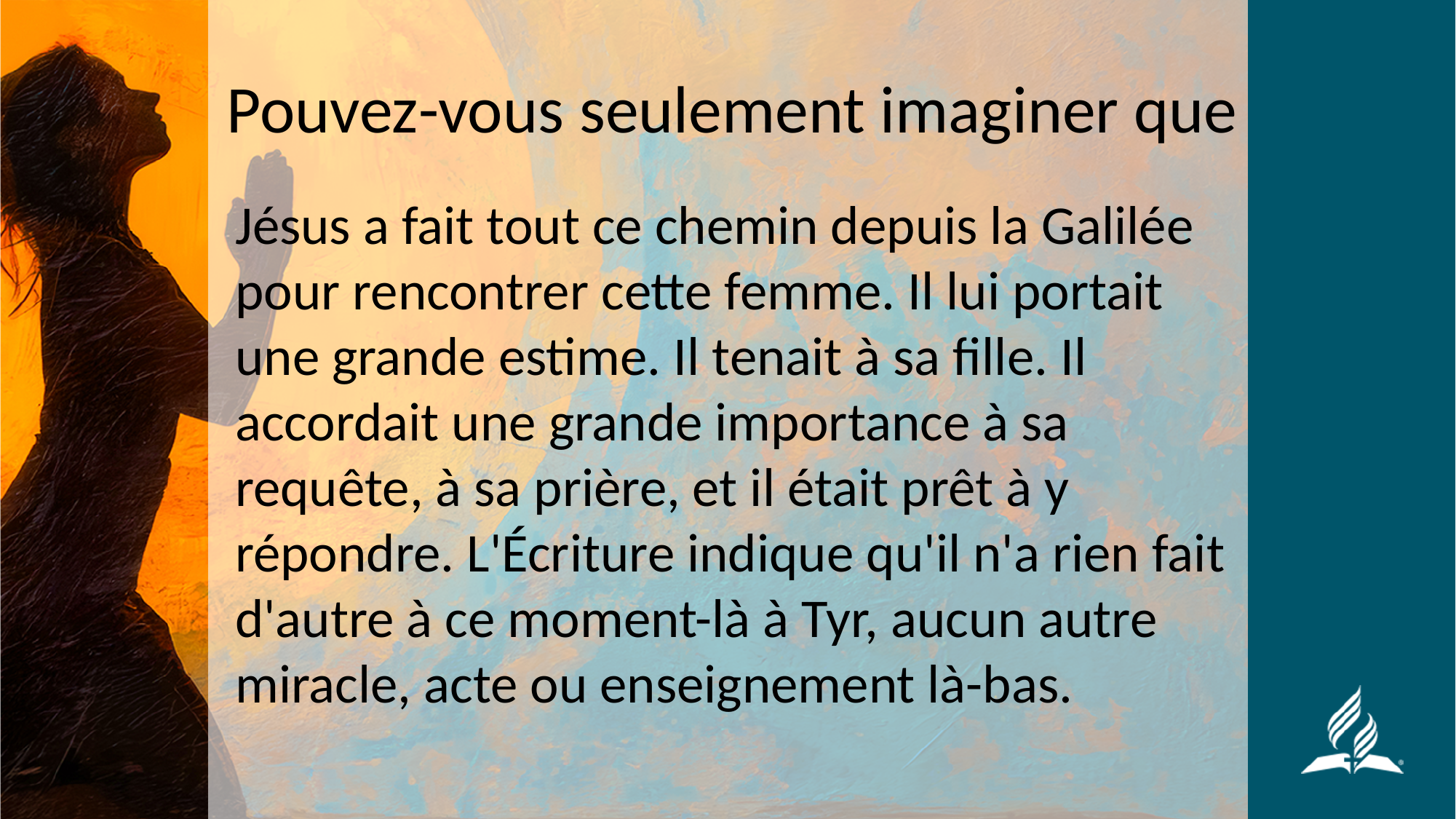

# Pouvez-vous seulement imaginer que
Jésus a fait tout ce chemin depuis la Galilée pour rencontrer cette femme. Il lui portait une grande estime. Il tenait à sa fille. Il accordait une grande importance à sa requête, à sa prière, et il était prêt à y répondre. L'Écriture indique qu'il n'a rien fait d'autre à ce moment-là à Tyr, aucun autre miracle, acte ou enseignement là-bas.